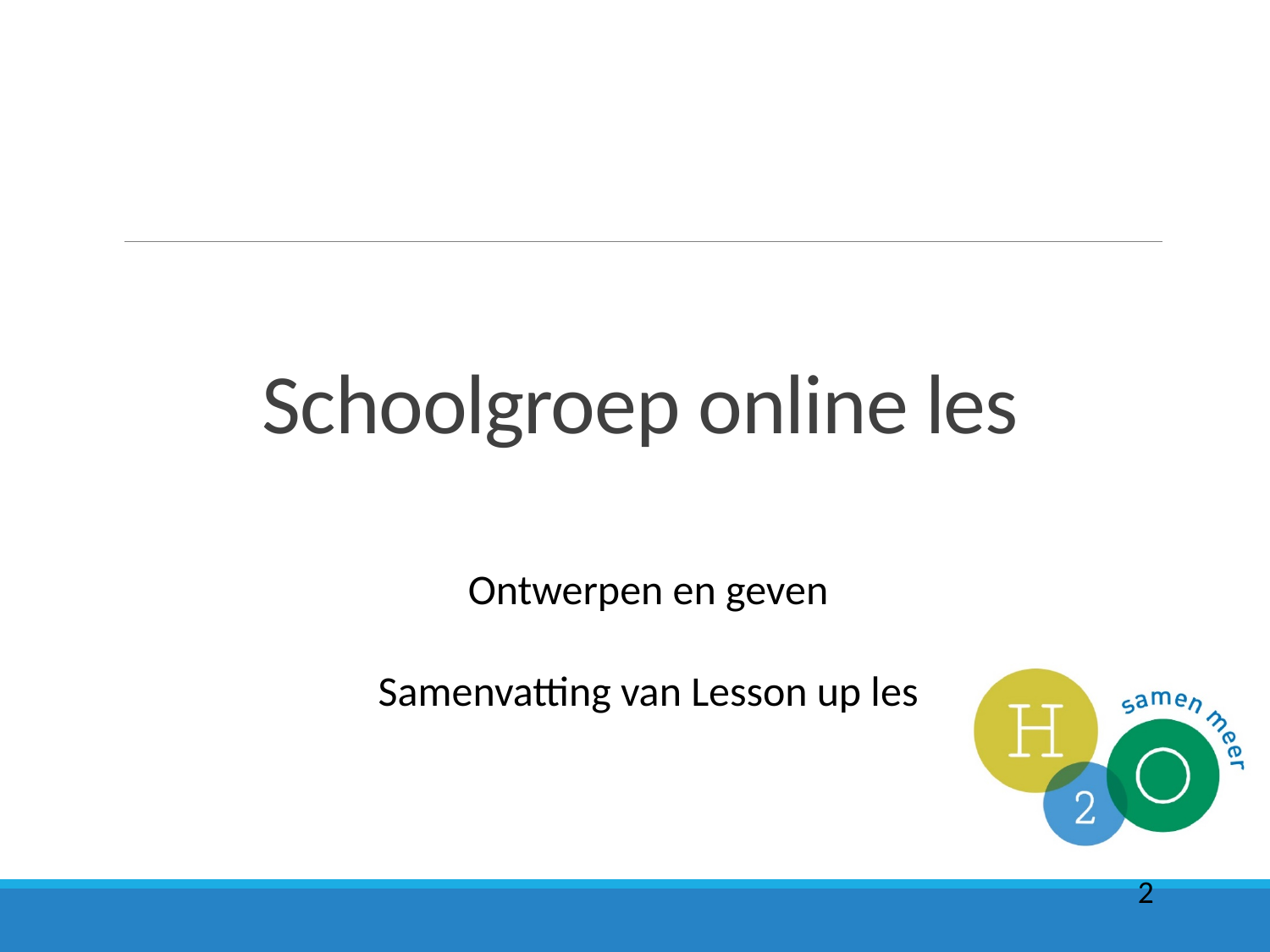

# Schoolgroep online les
Ontwerpen en geven

Samenvatting van Lesson up les
2